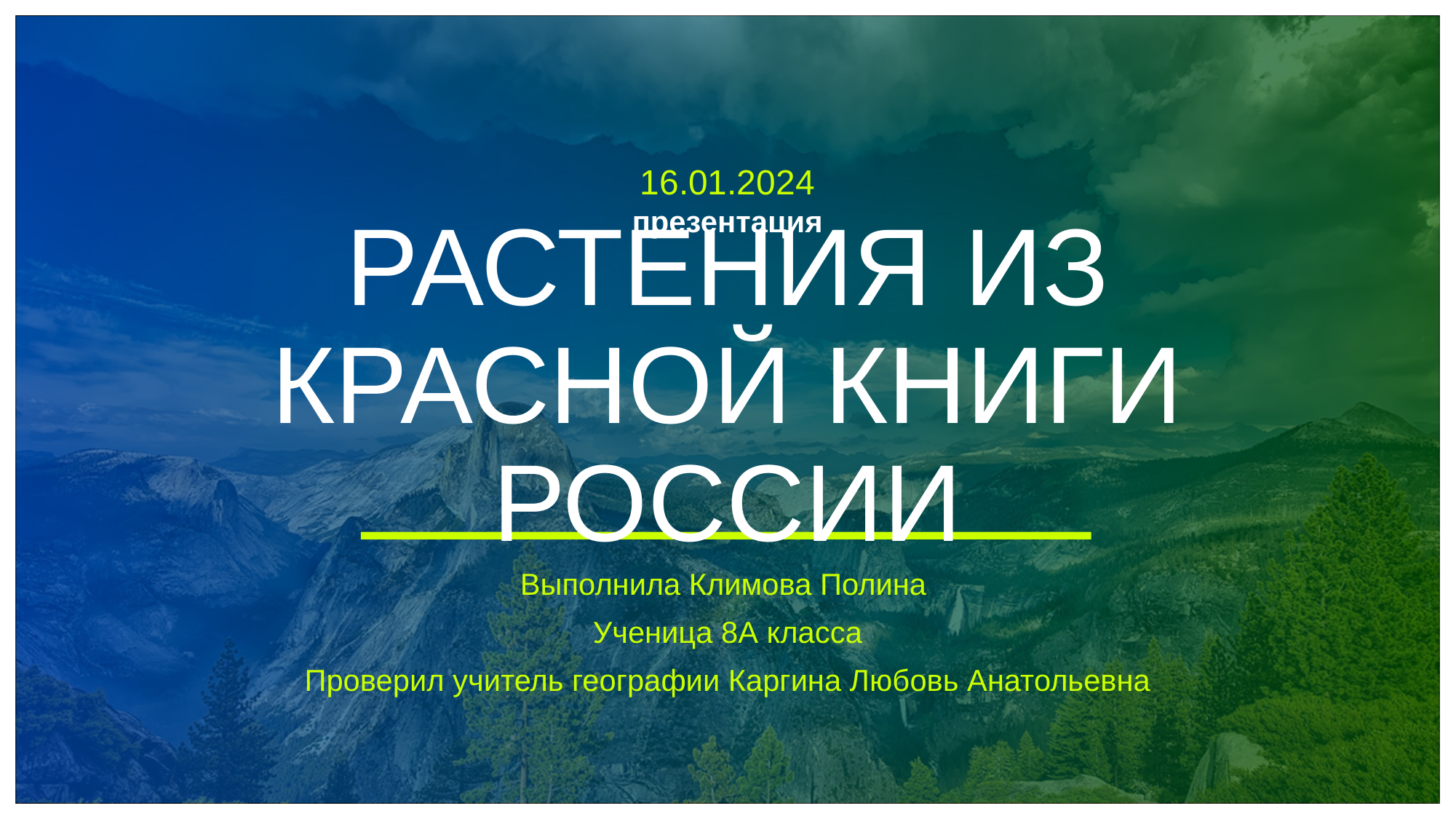

16.01.2024
презентация
# РАСТЕНИЯ ИЗ КРАСНОЙ КНИГИ РОССИИ
Выполнила Климова Полина
Ученица 8А класса
Проверил учитель географии Каргина Любовь Анатольевна